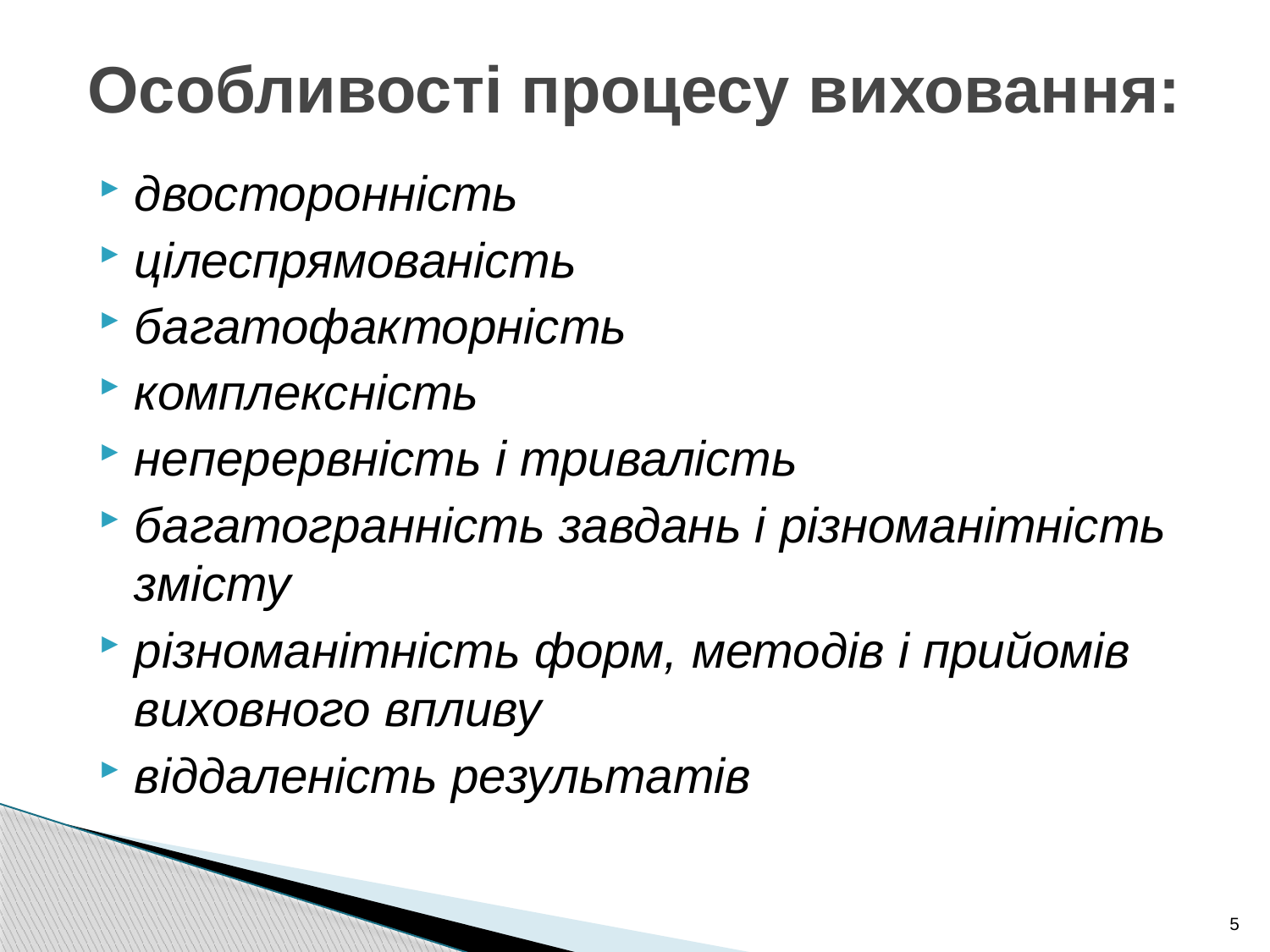

# Особливості процесу виховання:
двосторонність
цілеспрямованість
багатофакторність
комплексність
неперервність і тривалість
багатогранність завдань і різноманітність змісту
різноманітність форм, методів і прийомів виховного впливу
віддаленість результатів

5